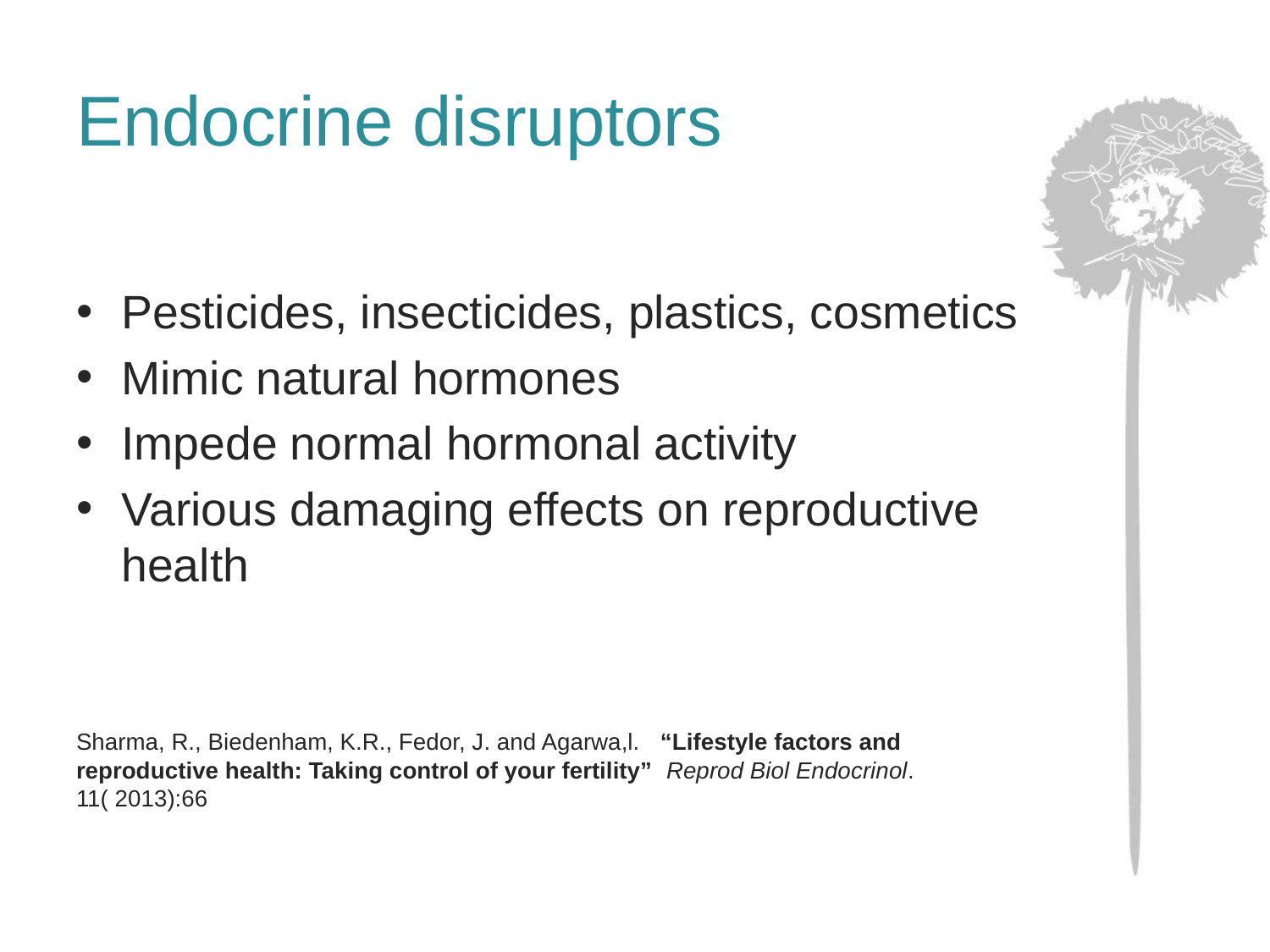

# Endocrine disruptors
Pesticides, insecticides, plastics, cosmetics
Mimic natural hormones
Impede normal hormonal activity
Various damaging effects on reproductive health

Sharma, R., Biedenham, K.R., Fedor, J. and Agarwa,l.   “Lifestyle factors and reproductive health: Taking control of your fertility”  Reprod Biol Endocrinol. 11( 2013):66